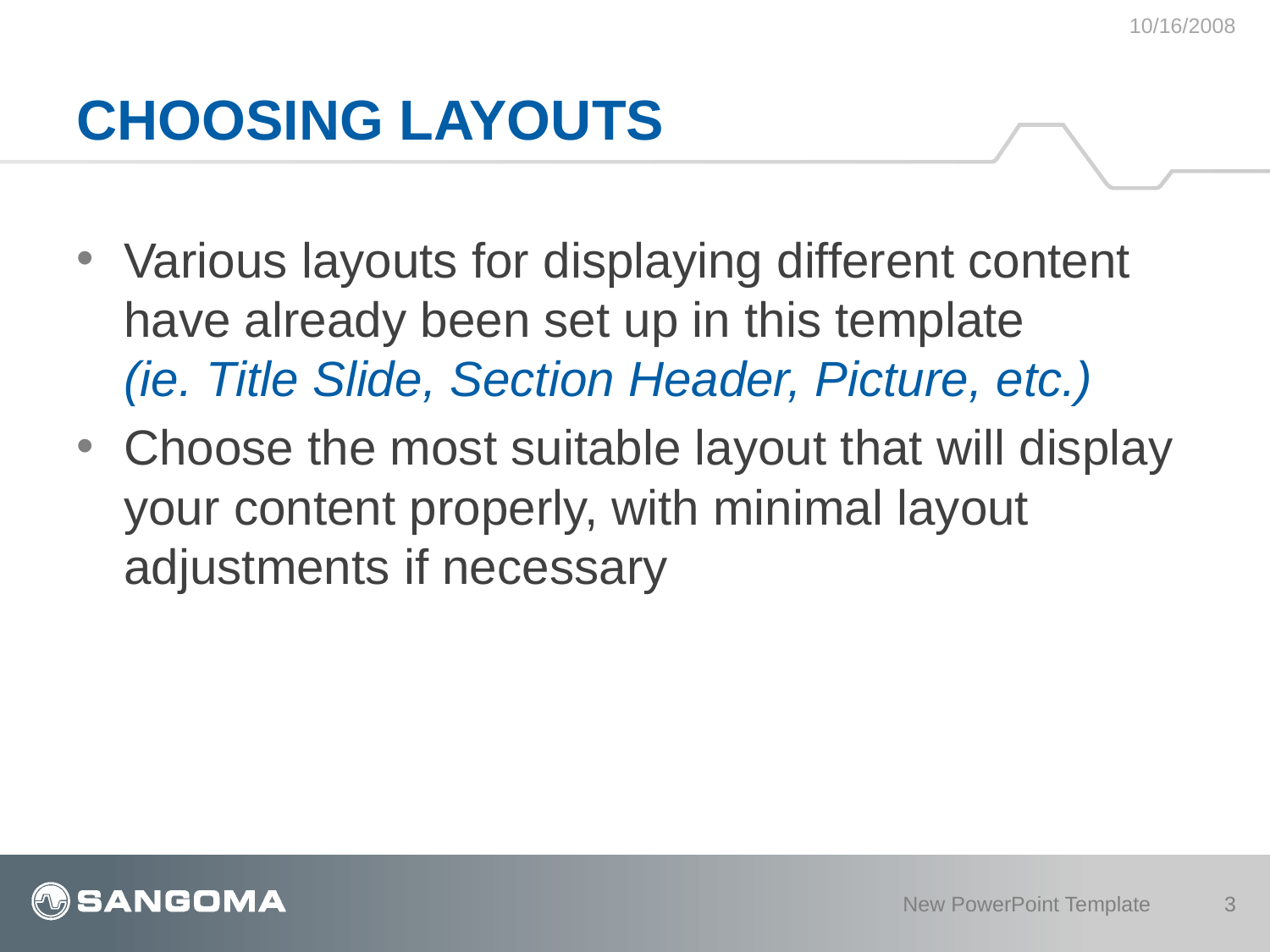

10/16/2008
# CHOOSING LAYOUTS
Various layouts for displaying different content have already been set up in this template
(ie. Title Slide, Section Header, Picture, etc.)
Choose the most suitable layout that will display your content properly, with minimal layout adjustments if necessary
New PowerPoint Template
3